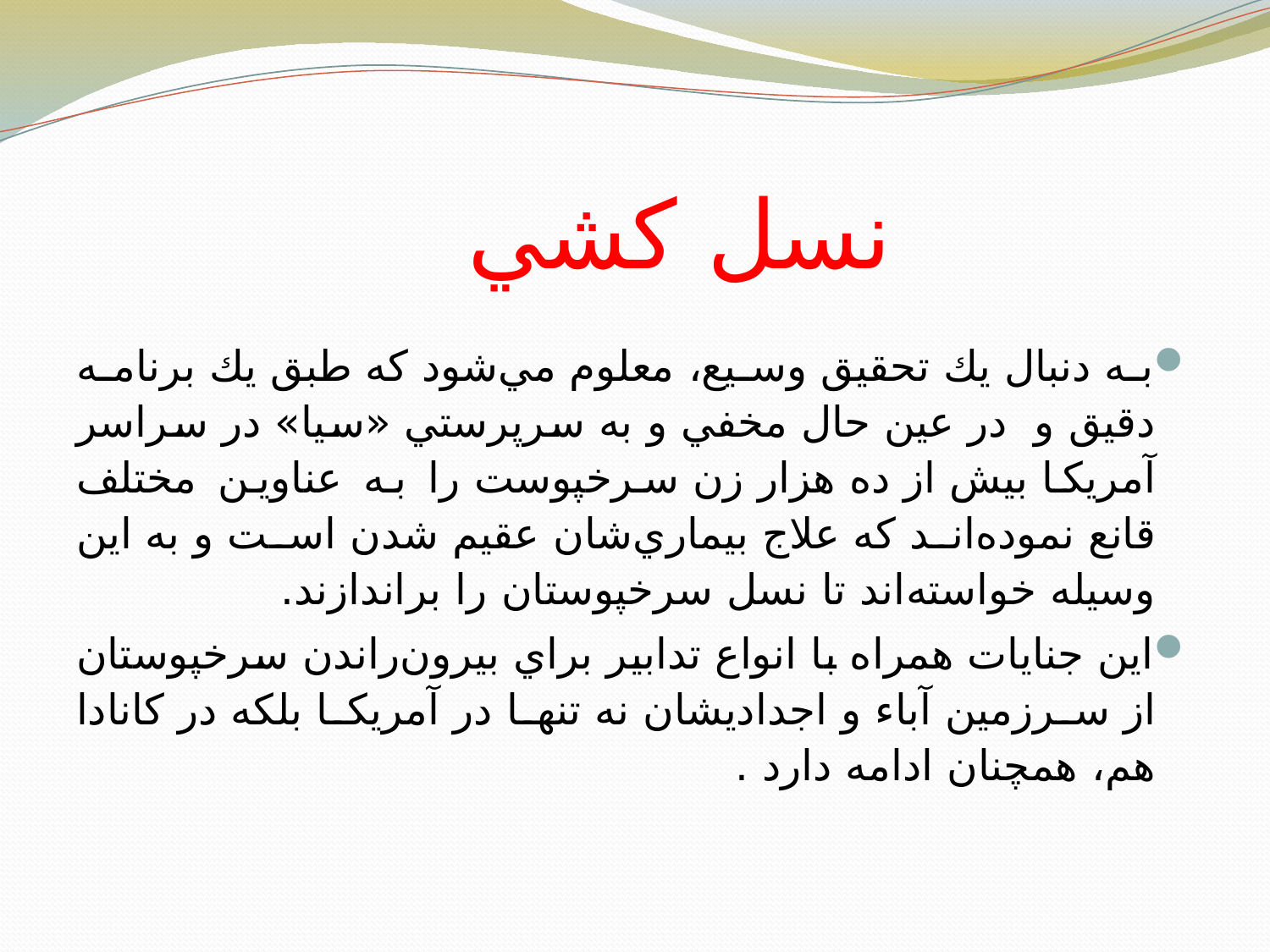

# نسل كشي

به دنبال‌ يك‌ تحقيق‌ وسيع‌، معلوم‌ مي‌شود كه‌ طبق‌ يك‌ برنامه دقيق‌ و  در عين‌ حال‌ مخفي‌ و به‌ سرپرستي‌ «سيا» در سراسر آمريكا بيش‌ از ده‌ هزار زن‌ سرخپوست‌ را به عناوين مختلف قانع‌ نموده‌اند كه‌ علاج‌ بيماري‌شان‌ عقيم‌ شدن‌ است‌ و به‌ اين‌ وسيله‌ خواسته‌اند تا نسل‌ سرخپوستان‌ را براندازند.
اين‌ جنايات‌ همراه‌ با انواع‌ تدابير براي‌ بيرون‌راندن‌ سرخپوستان‌ از سرزمين‌ آباء و اجداديشان‌ نه‌ تنها در آمريكا بلكه‌ در كانادا هم‌، همچنان‌ ادامه‌ دارد .